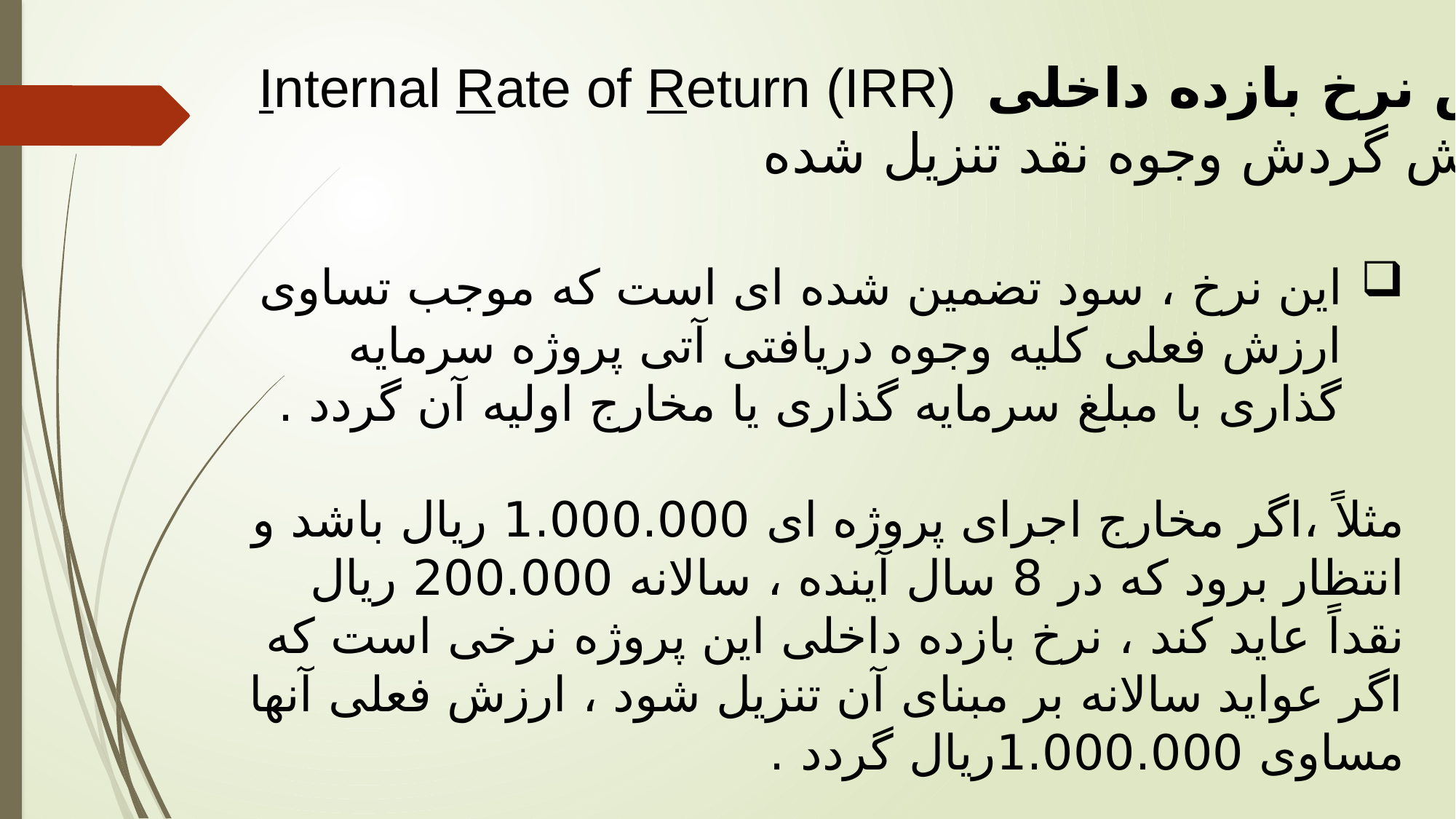

Internal Rate of Return (IRR)  روش نرخ بازده داخلی
یا روش گردش وجوه نقد تنزیل شده
این نرخ ، سود تضمین شده ای است که موجب تساوی ارزش فعلی کلیه وجوه دریافتی آتی پروژه سرمایه گذاری با مبلغ سرمایه گذاری یا مخارج اولیه آن گردد .

مثلاً ،اگر مخارج اجرای پروژه ای 1.000.000 ریال باشد و انتظار برود که در 8 سال آینده ، سالانه 200.000 ریال نقداً عاید کند ، نرخ بازده داخلی این پروژه نرخی است که اگر عواید سالانه بر مبنای آن تنزیل شود ، ارزش فعلی آنها مساوی 1.000.000ریال گردد .